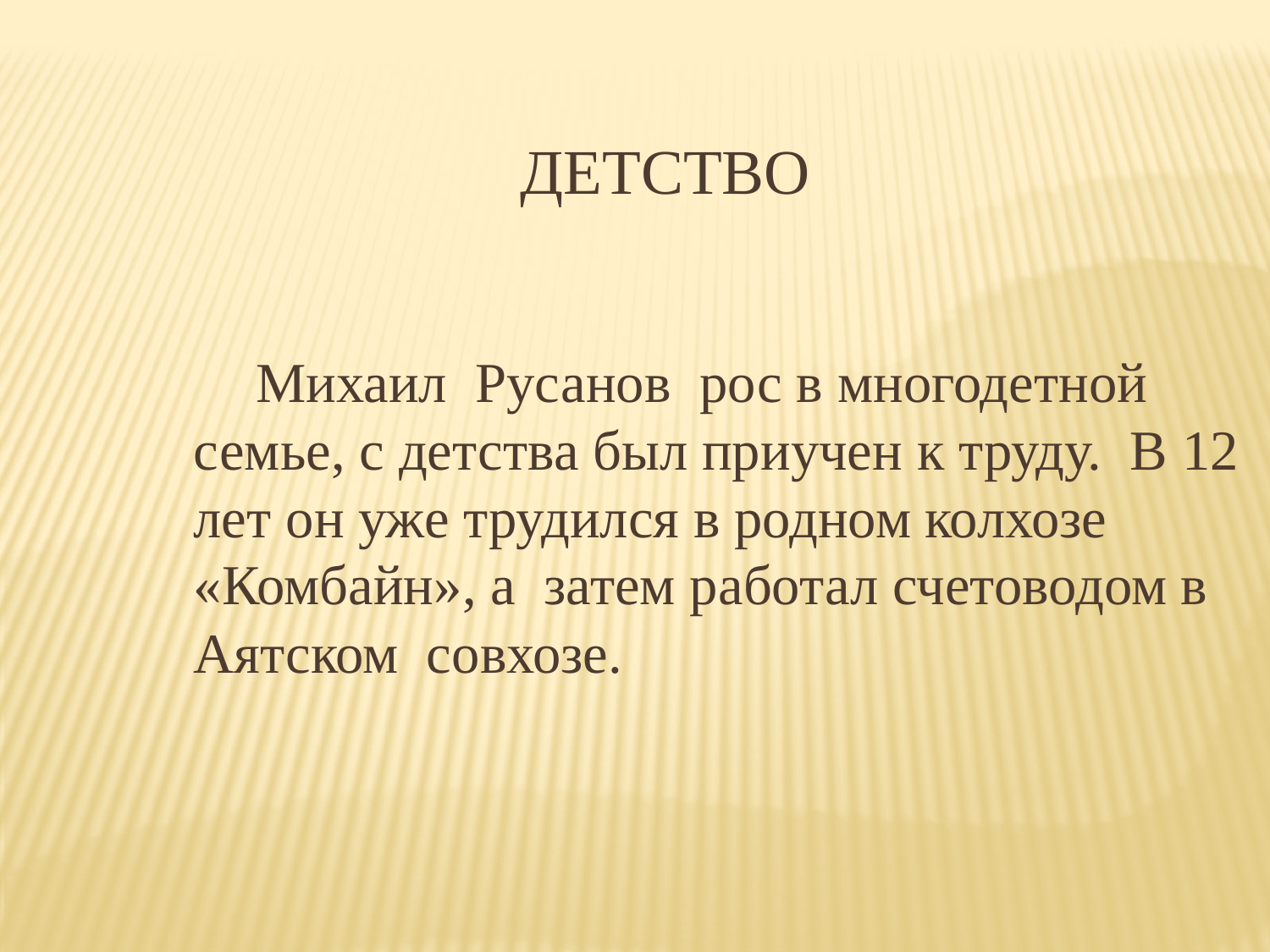

Детство

       Михаил  Русанов  рос в многодетной семье, с детства был приучен к труду.  В 12 лет он уже трудился в родном колхозе «Комбайн», а  затем работал счетоводом в Аятском  совхозе.